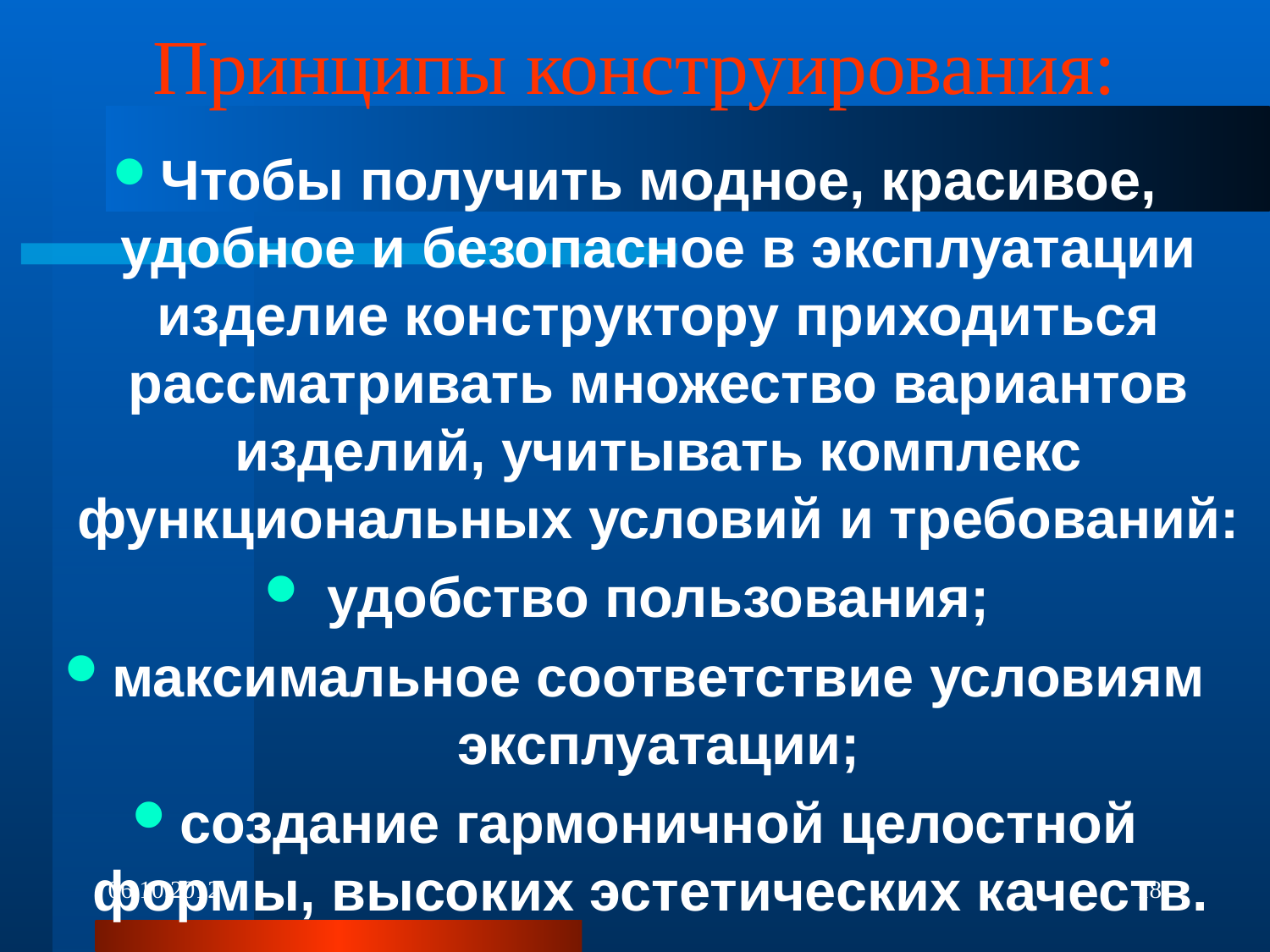

# Принципы конструирования:
Чтобы получить модное, красивое, удобное и безопасное в эксплуатации изделие конструктору приходиться рассматривать множество вариантов изделий, учитывать комплекс функциональных условий и требований:
 удобство пользования;
максимальное соответствие условиям эксплуатации;
создание гармоничной целостной формы, высоких эстетических качеств.
06.10.2012
18